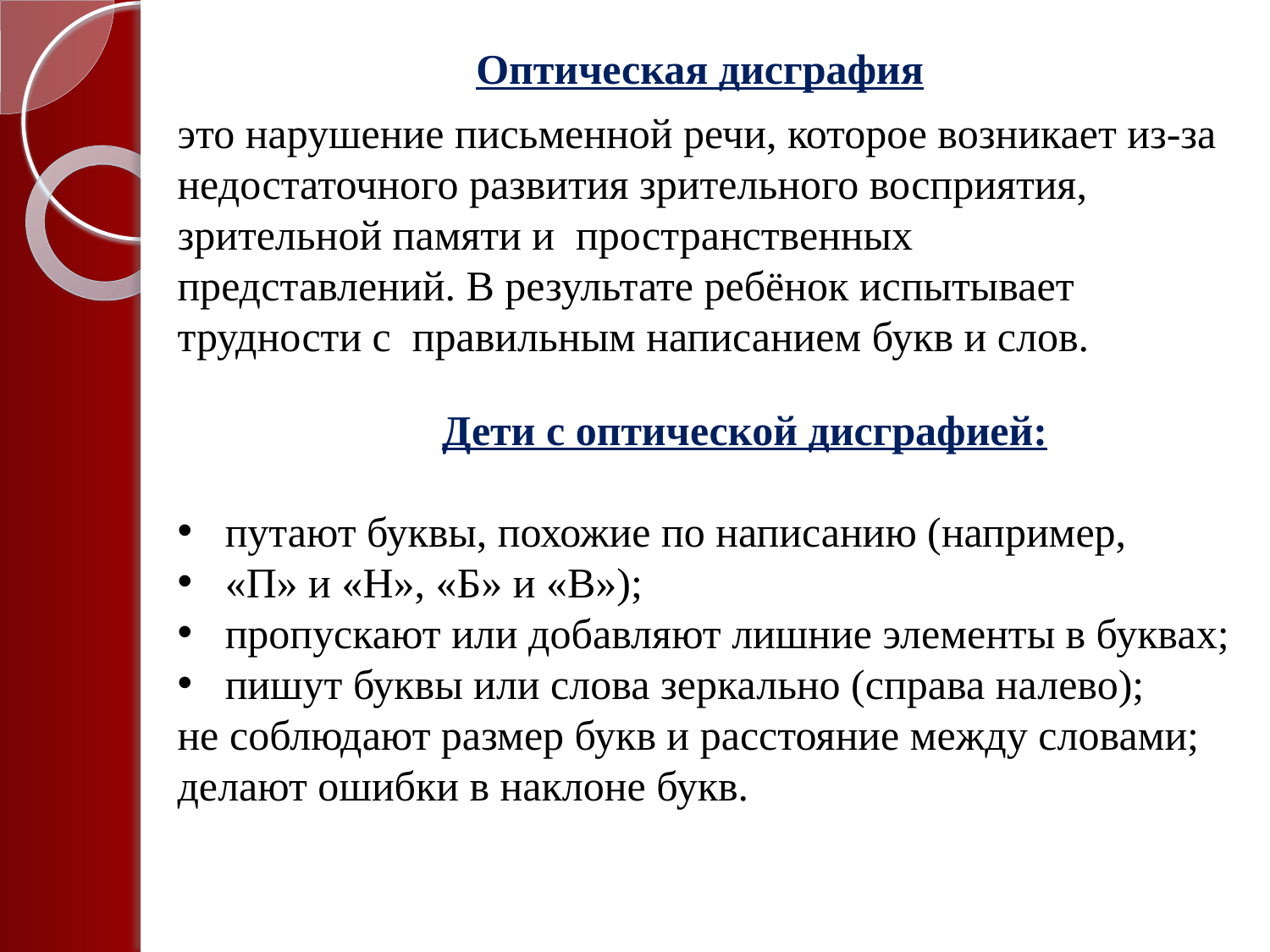

Оптическая дисграфия
это нарушение письменной речи, которое возникает из‑за недостаточного развития зрительного восприятия,
зрительной памяти и  пространственных представлений. В результате ребёнок испытывает
трудности с  правильным написанием букв и слов.

                         Дети с оптической дисграфией:

путают буквы, похожие по написанию (например,
«П» и «Н», «Б» и «В»);
пропускают или добавляют лишние элементы в буквах;
пишут буквы или слова зеркально (справа налево);
не соблюдают размер букв и расстояние между словами;
делают ошибки в наклоне букв.